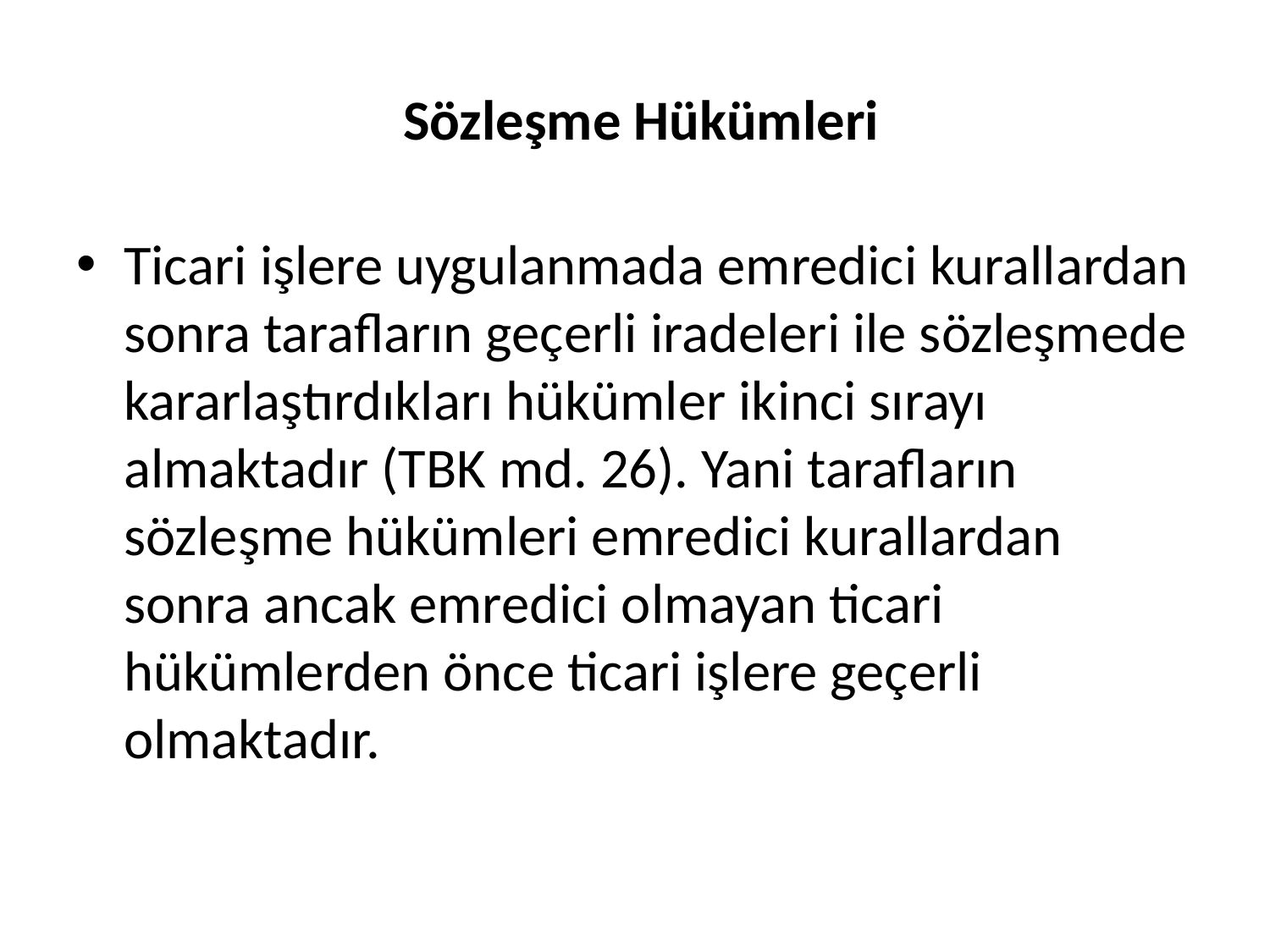

# Sözleşme Hükümleri
Ticari işlere uygulanmada emredici kurallardan sonra tarafların geçerli iradeleri ile sözleşmede kararlaştırdıkları hükümler ikinci sırayı almaktadır (TBK md. 26). Yani tarafların sözleşme hükümleri emredici kurallardan sonra ancak emredici olmayan ticari hükümlerden önce ticari işlere geçerli olmaktadır.